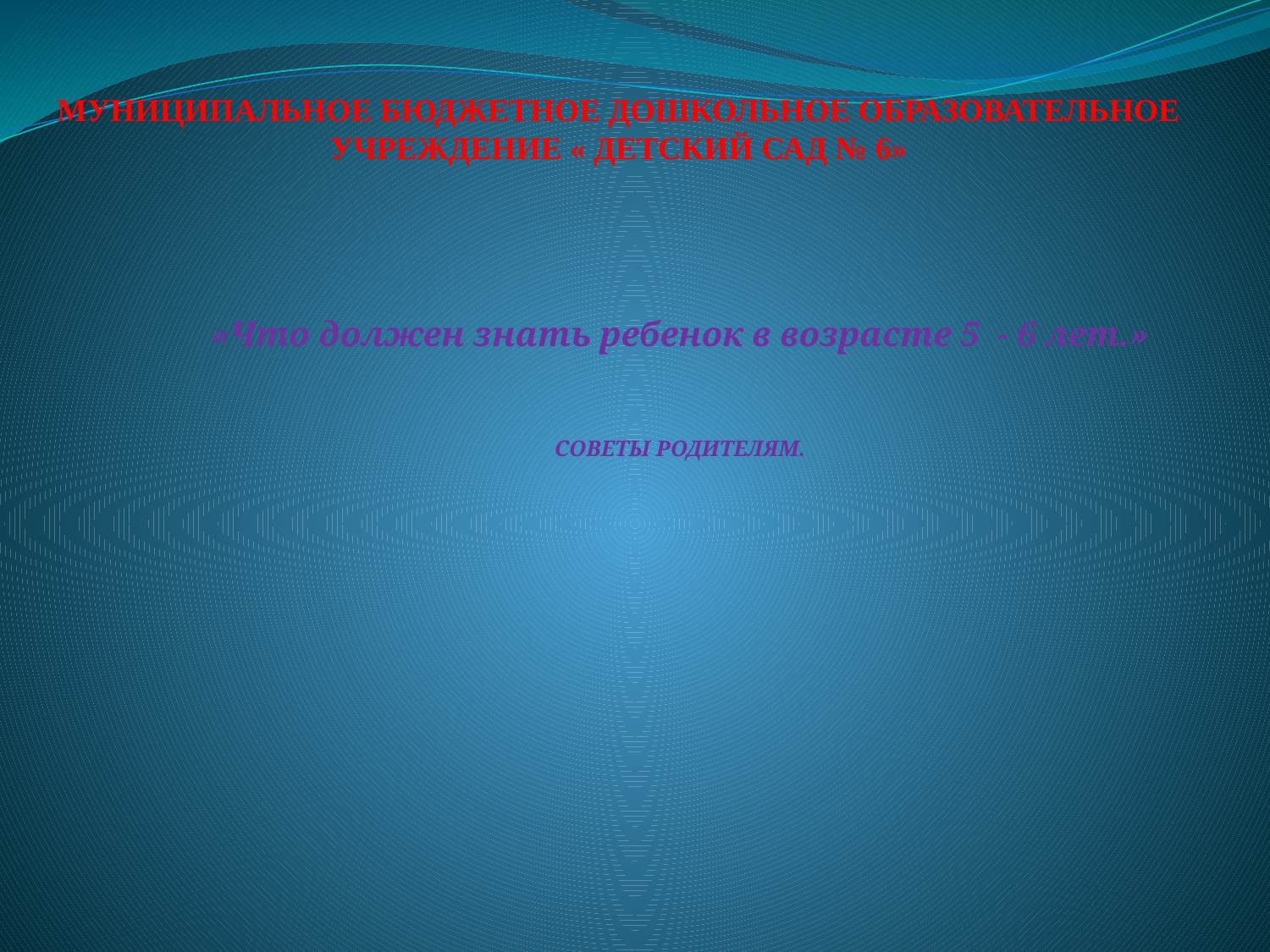

# МУНИЦИПАЛЬНОЕ БЮДЖЕТНОЕ ДОШКОЛЬНОЕ ОБРАЗОВАТЕЛЬНОЕ УЧРЕЖДЕНИЕ « ДЕТСКИЙ САД № 6»
«Что должен знать ребенок в возрасте 5  - 6 лет.»
СОВЕТЫ РОДИТЕЛЯМ.